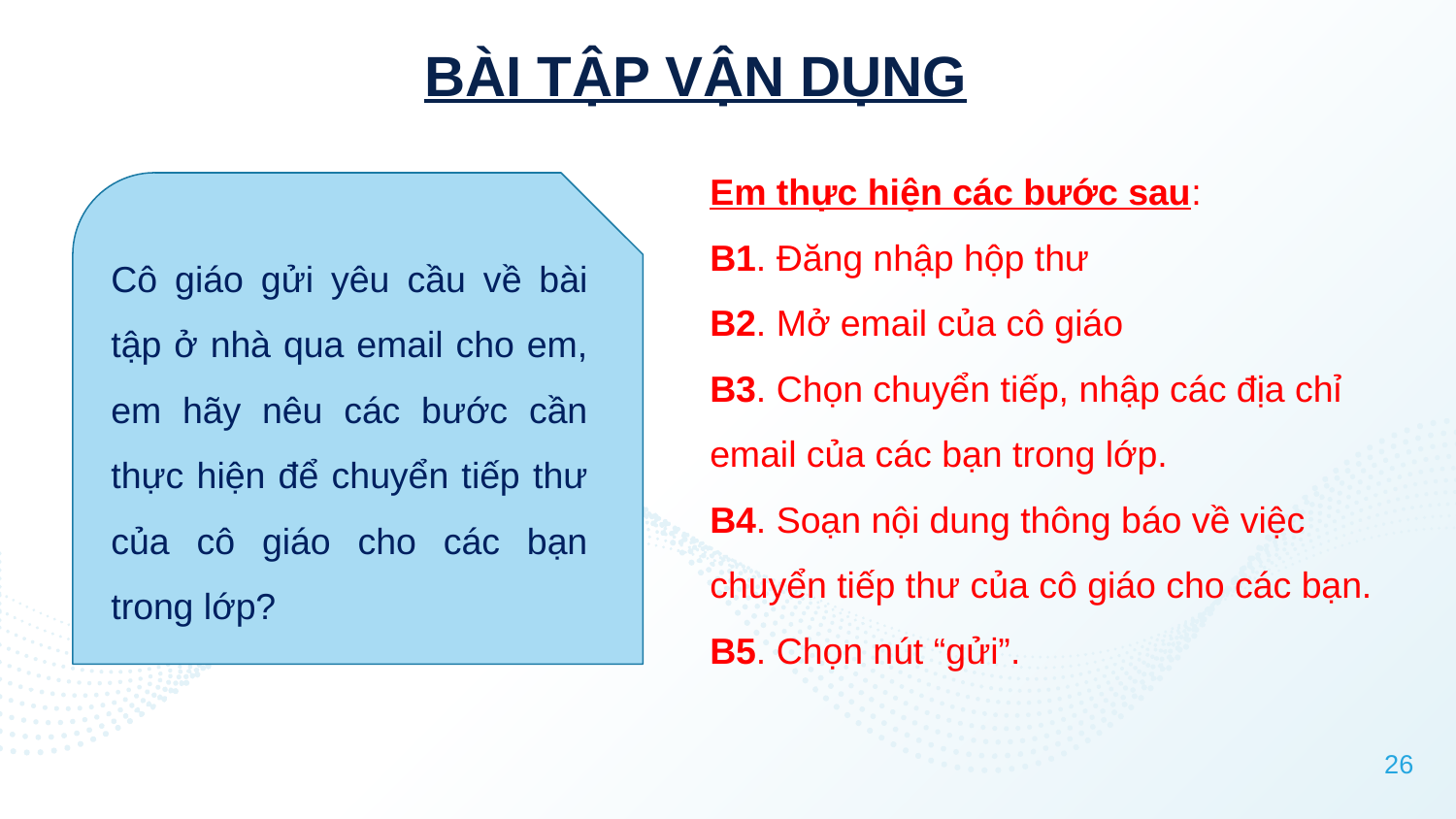

# BÀI TẬP VẬN DỤNG
Em thực hiện các bước sau:
B1. Đăng nhập hộp thư
B2. Mở email của cô giáo
B3. Chọn chuyển tiếp, nhập các địa chỉ
email của các bạn trong lớp.
B4. Soạn nội dung thông báo về việc
chuyển tiếp thư của cô giáo cho các bạn.
B5. Chọn nút “gửi”.

Cô giáo gửi yêu cầu về bài tập ở nhà qua email cho em, em hãy nêu các bước cần thực hiện để chuyển tiếp thư của cô giáo cho các bạn trong lớp?
26